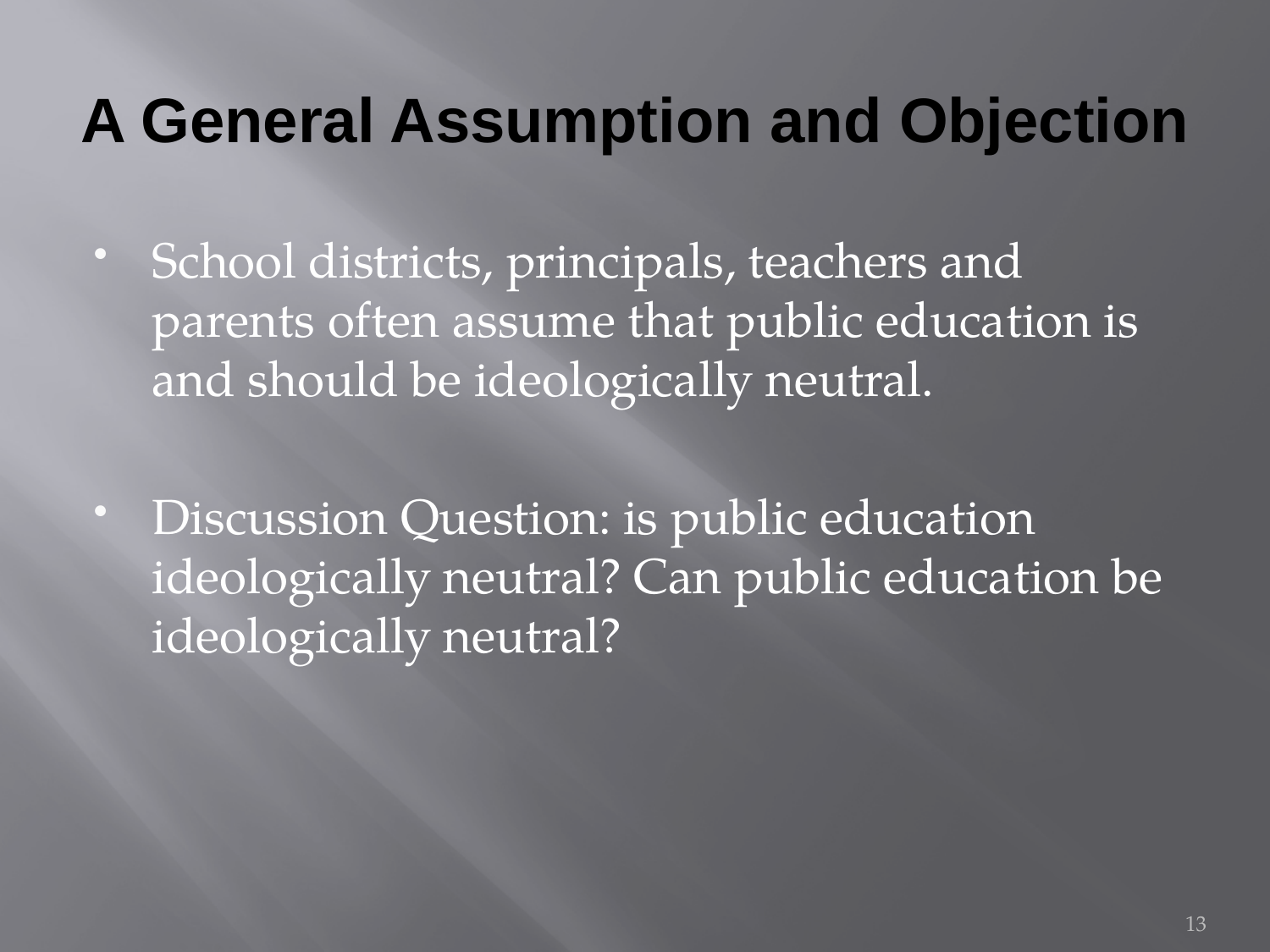

# A General Assumption and Objection
School districts, principals, teachers and parents often assume that public education is and should be ideologically neutral.

Discussion Question: is public education ideologically neutral? Can public education be ideologically neutral?
13